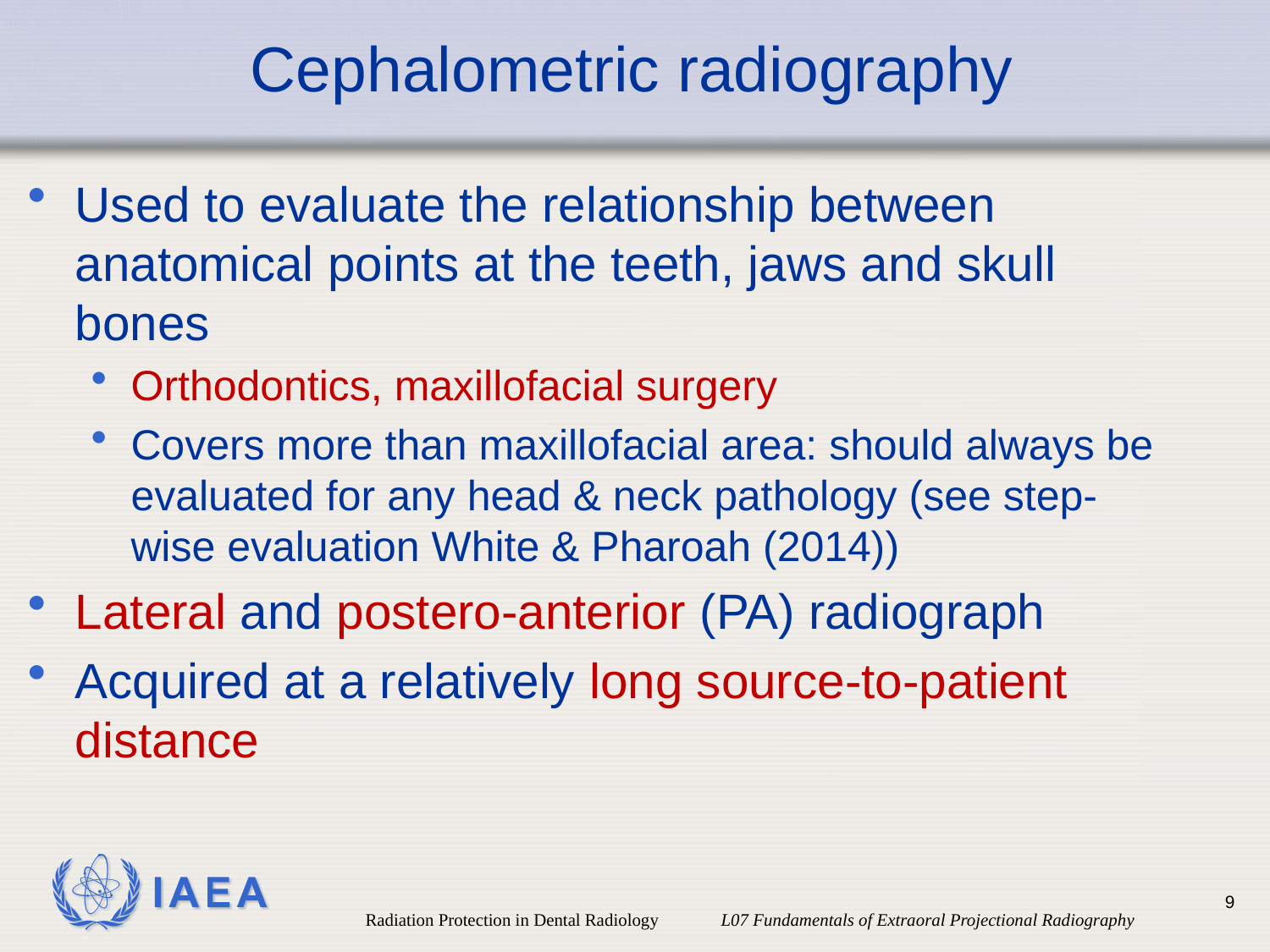

# Cephalometric radiography
Used to evaluate the relationship between anatomical points at the teeth, jaws and skull bones
Orthodontics, maxillofacial surgery
Covers more than maxillofacial area: should always be evaluated for any head & neck pathology (see step-wise evaluation White & Pharoah (2014))
Lateral and postero-anterior (PA) radiograph
Acquired at a relatively long source-to-patient distance

9
Radiation Protection in Dental Radiology              L07 Fundamentals of Extraoral Projectional Radiography